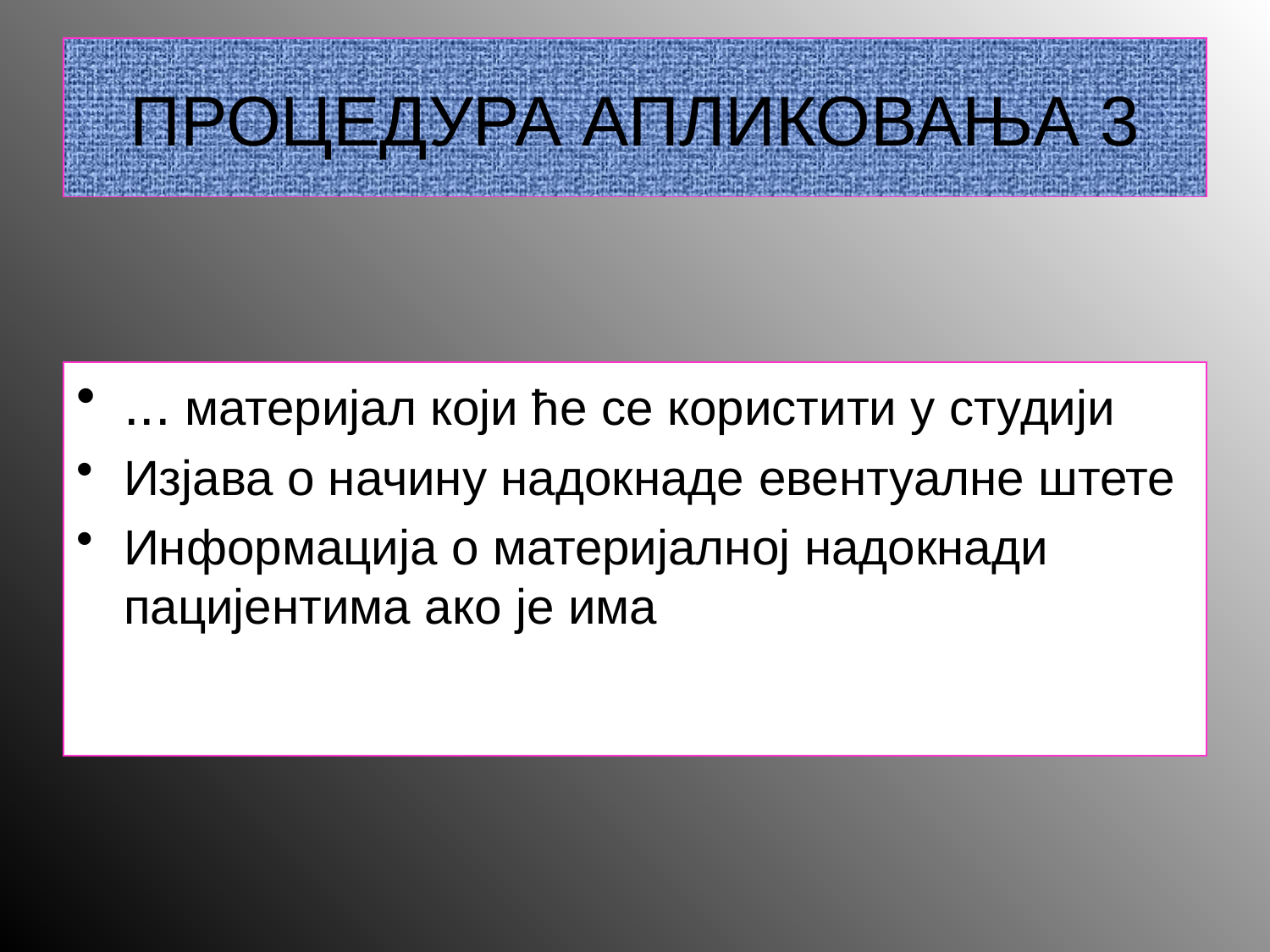

# ПРОЦЕДУРА АПЛИКОВАЊА 3
... материјал који ће се користити у студији
Изјава о начину надокнаде евентуалне штете
Информација о материјалној надокнади пацијентима ако је има